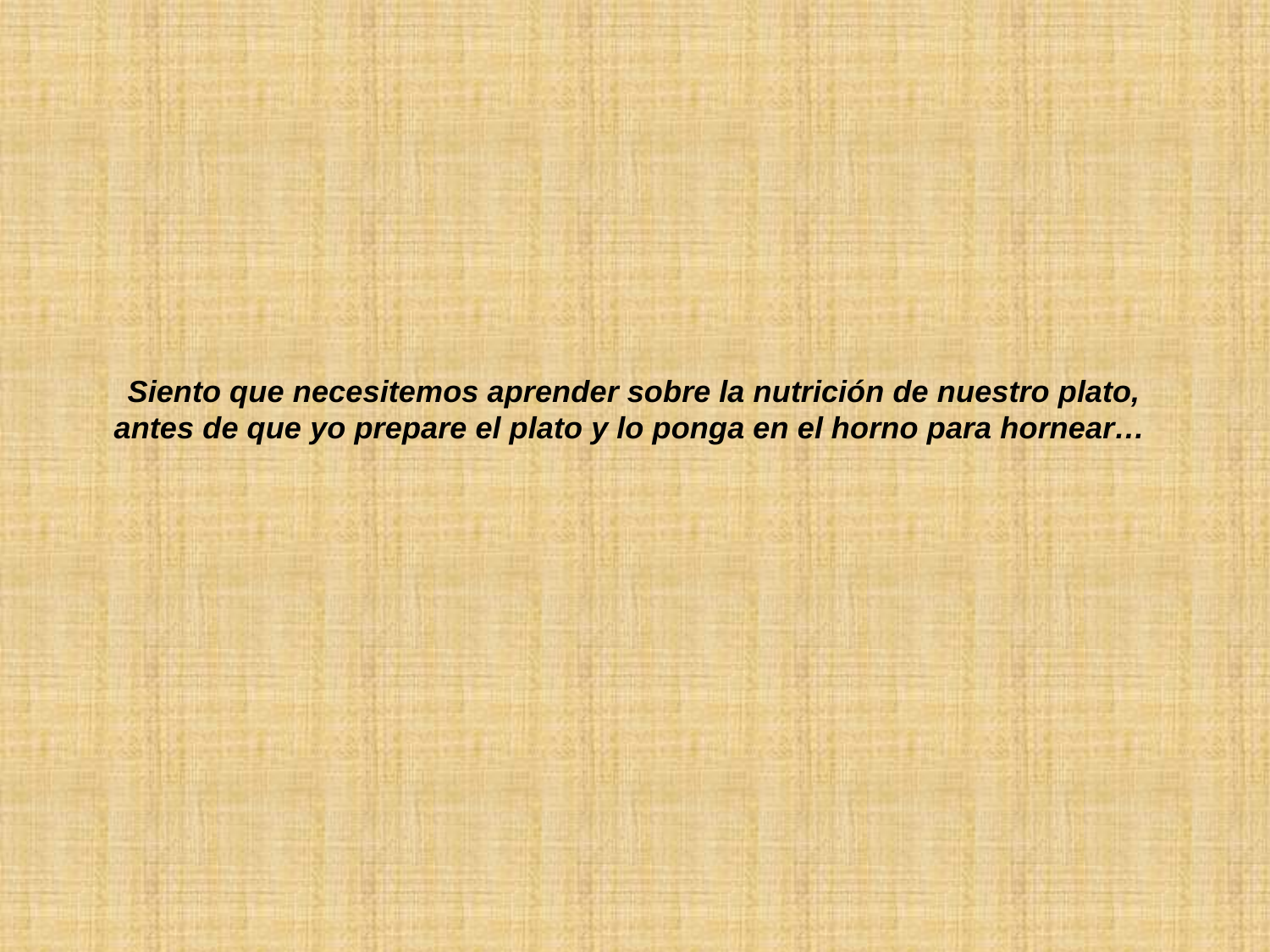

# Siento que necesitemos aprender sobre la nutrición de nuestro plato, antes de que yo prepare el plato y lo ponga en el horno para hornear…